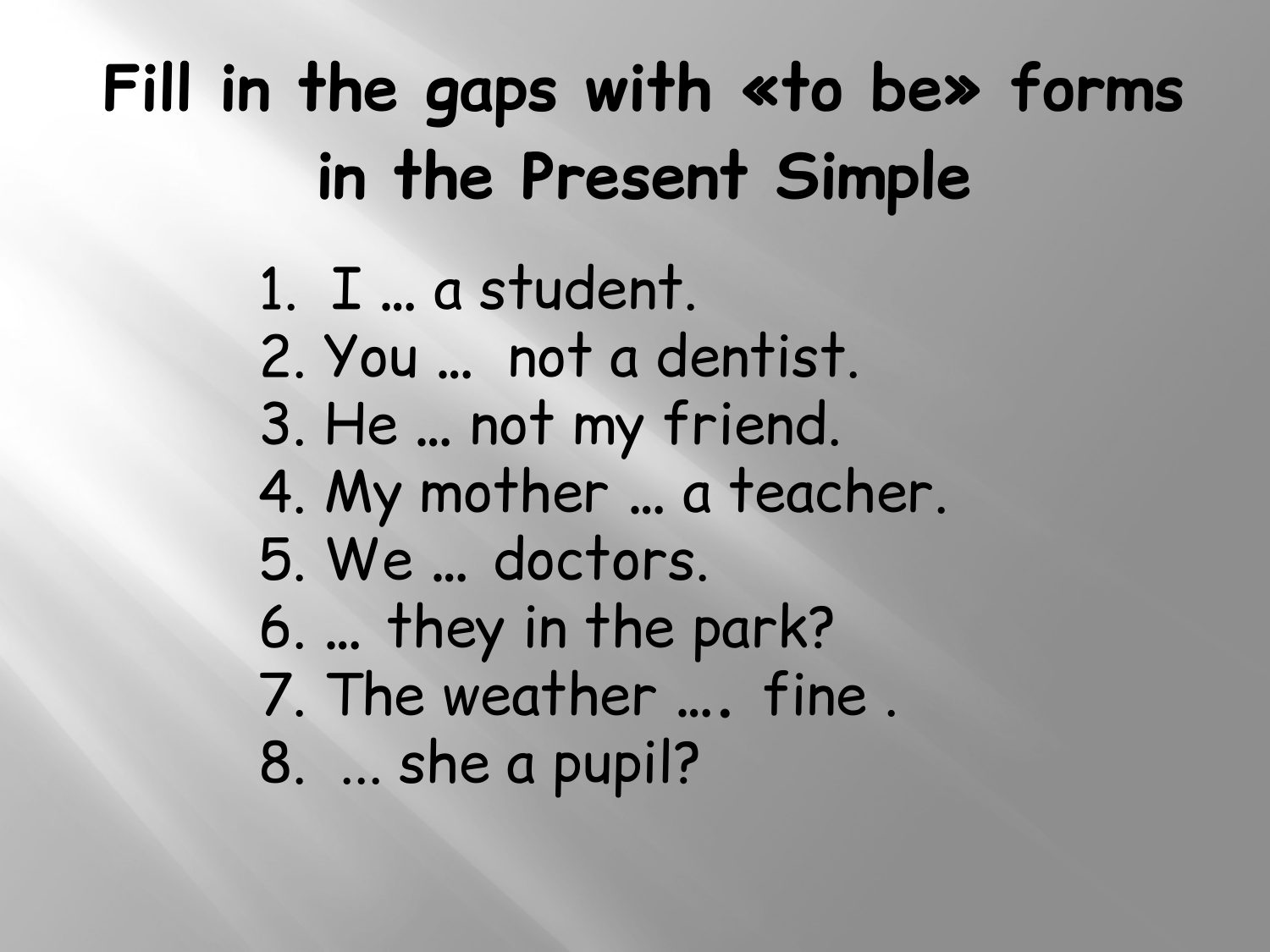

# Fill in the gaps with «to be» forms in the Present Simple
   1.  I … a student.
   2. You …  not a dentist.
   3. He … not my friend.
   4. My mother … a teacher.
   5. We … doctors.
   6. … they in the park?
   7. The weather …. fine .
   8.  ... she a pupil?